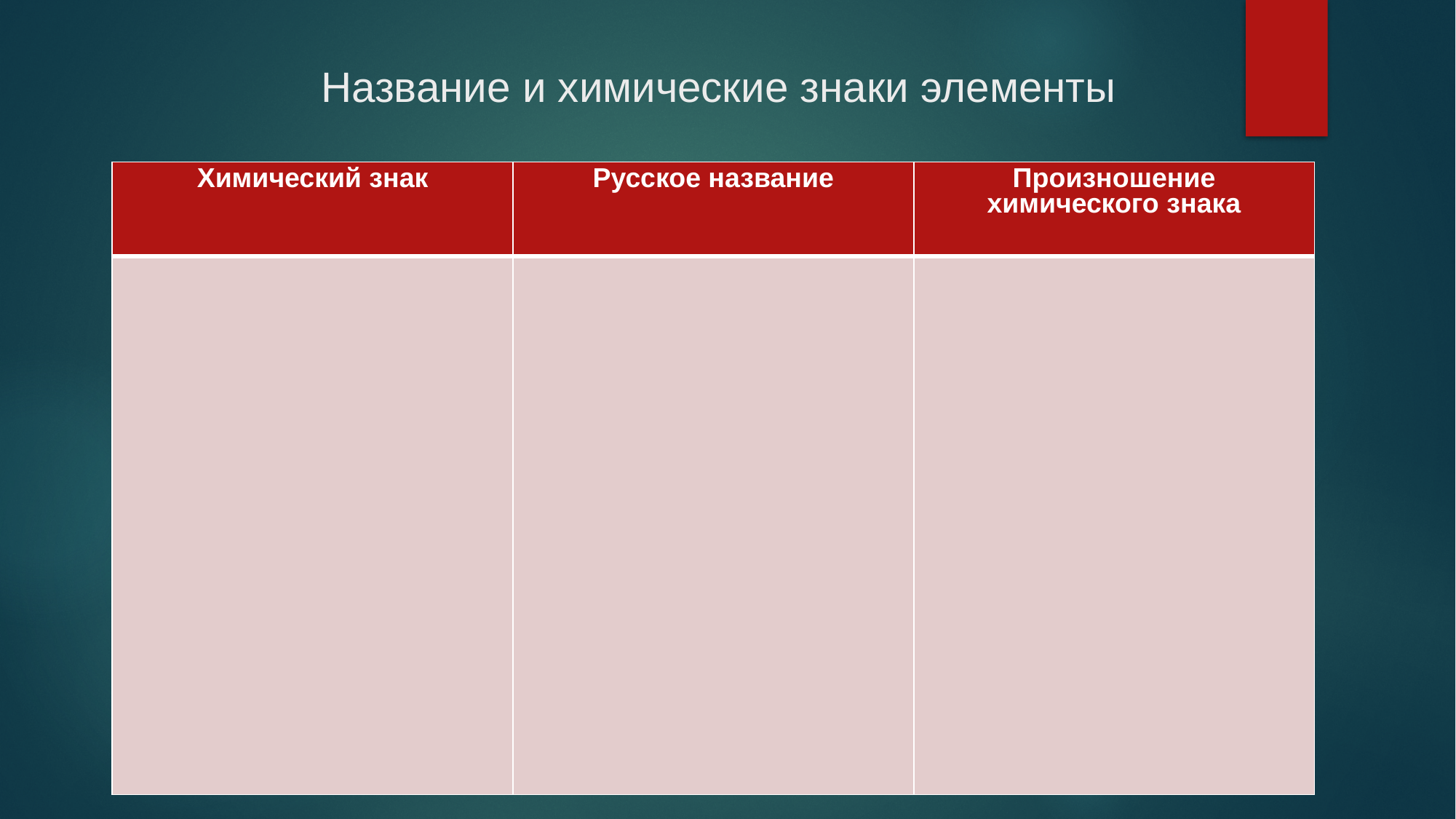

# Название и химические знаки элементы
| Химический знак | Русское название | Произношение химического знака |
| --- | --- | --- |
|  |  |  |